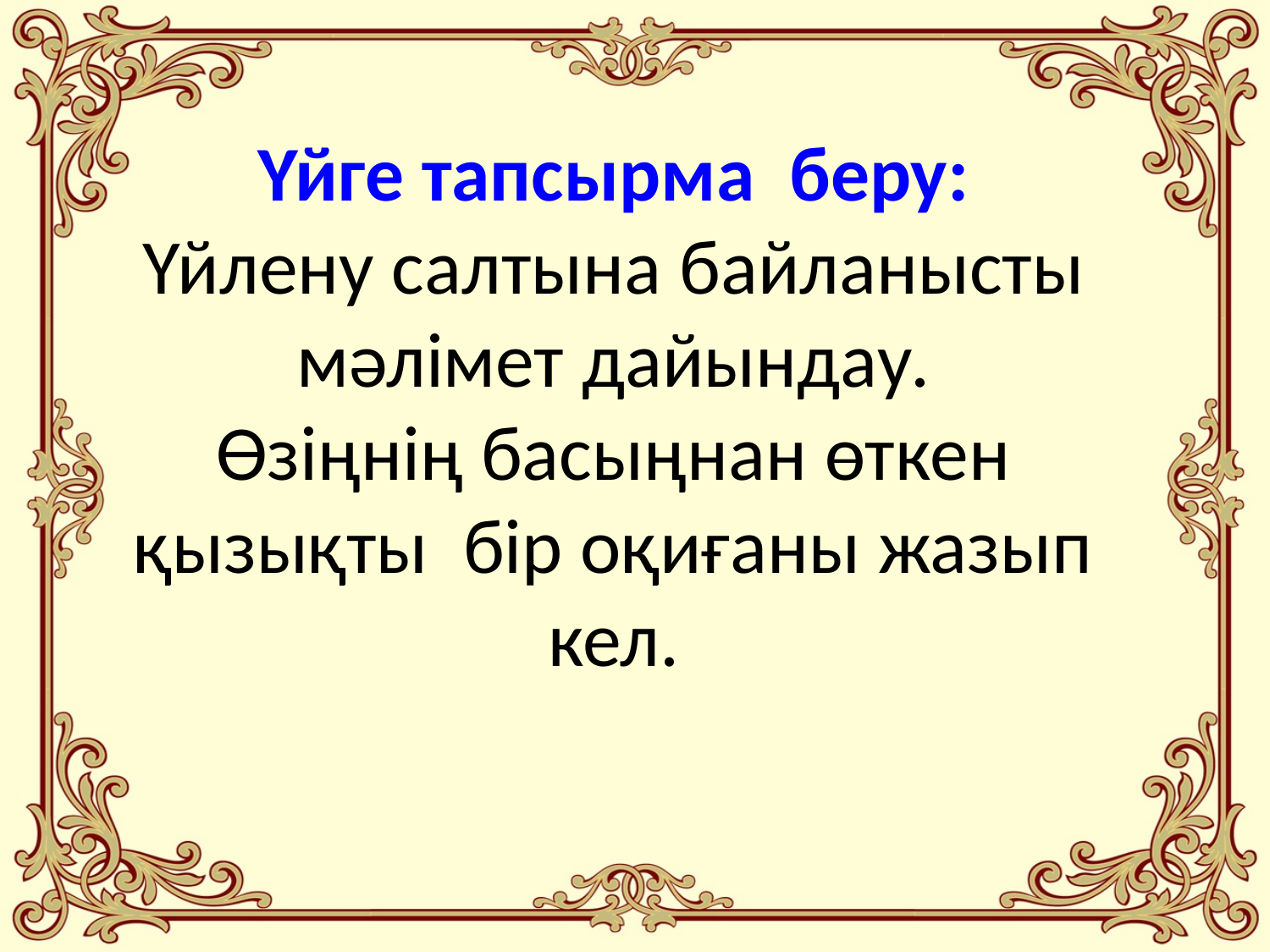

# Үйге тапсырма  беру: Үйлену салтына байланысты мәлімет дайындау. Өзіңнің басыңнан өткен қызықты  бір оқиғаны жазып кел.